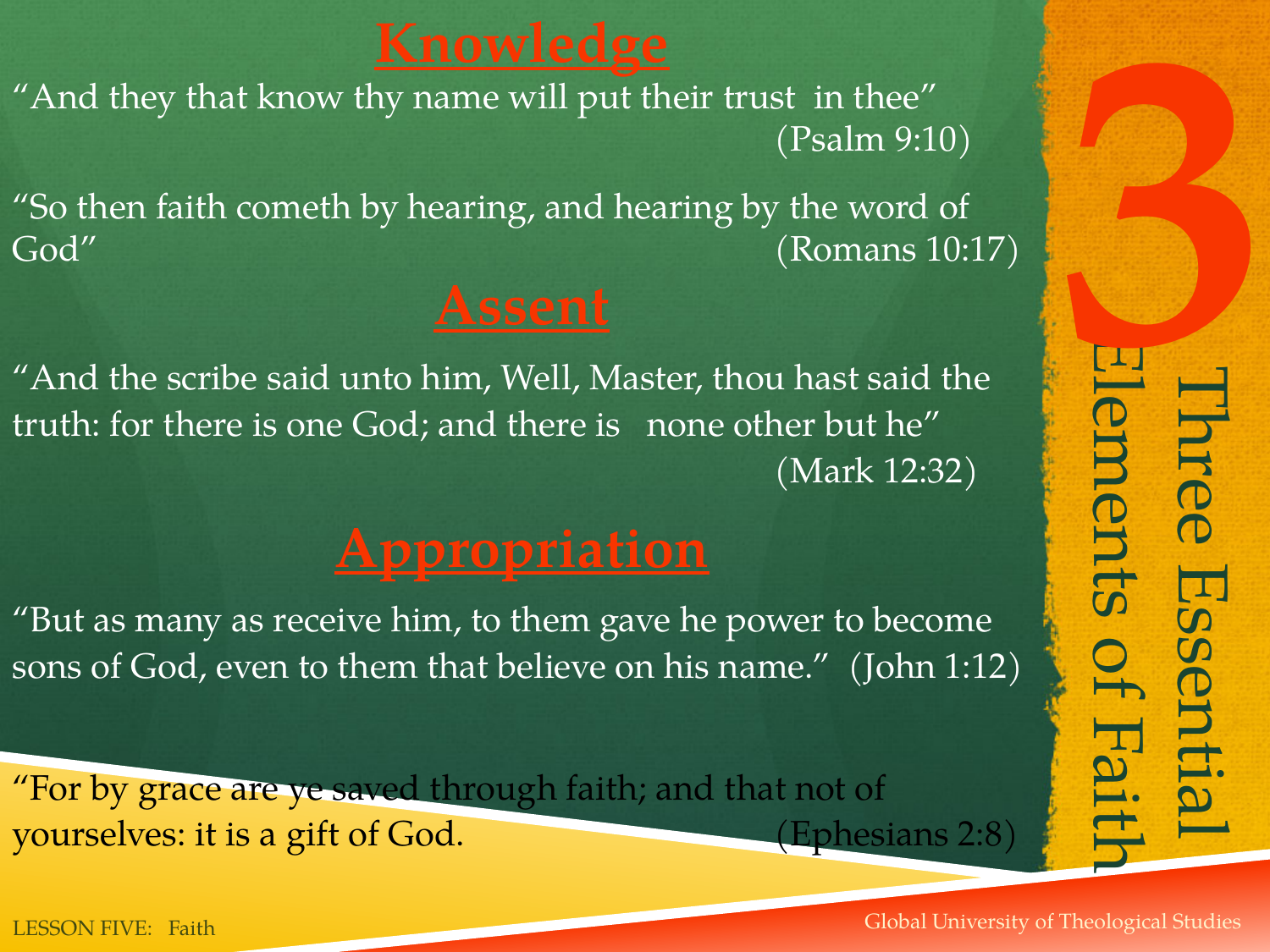

Knowledge
“And they that know thy name will put their trust  in thee”
						(Psalm 9:10)

“So then faith cometh by hearing, and hearing by the word of God”						(Romans 10:17)
Assent
“And the scribe said unto him, Well, Master, thou hast said the truth: for there is one God; and there is 	none other but he”							(Mark 12:32)
Appropriation
“But as many as receive him, to them gave he power to become sons of God, even to them that believe on his name.”  (John 1:12)

“For by grace are ye saved through faith; and that not of yourselves: it is a gift of God.			(Ephesians 2:8)
3
# Three Essential Elements of Faith
Global University of Theological Studies
LESSON FIVE:   Faith